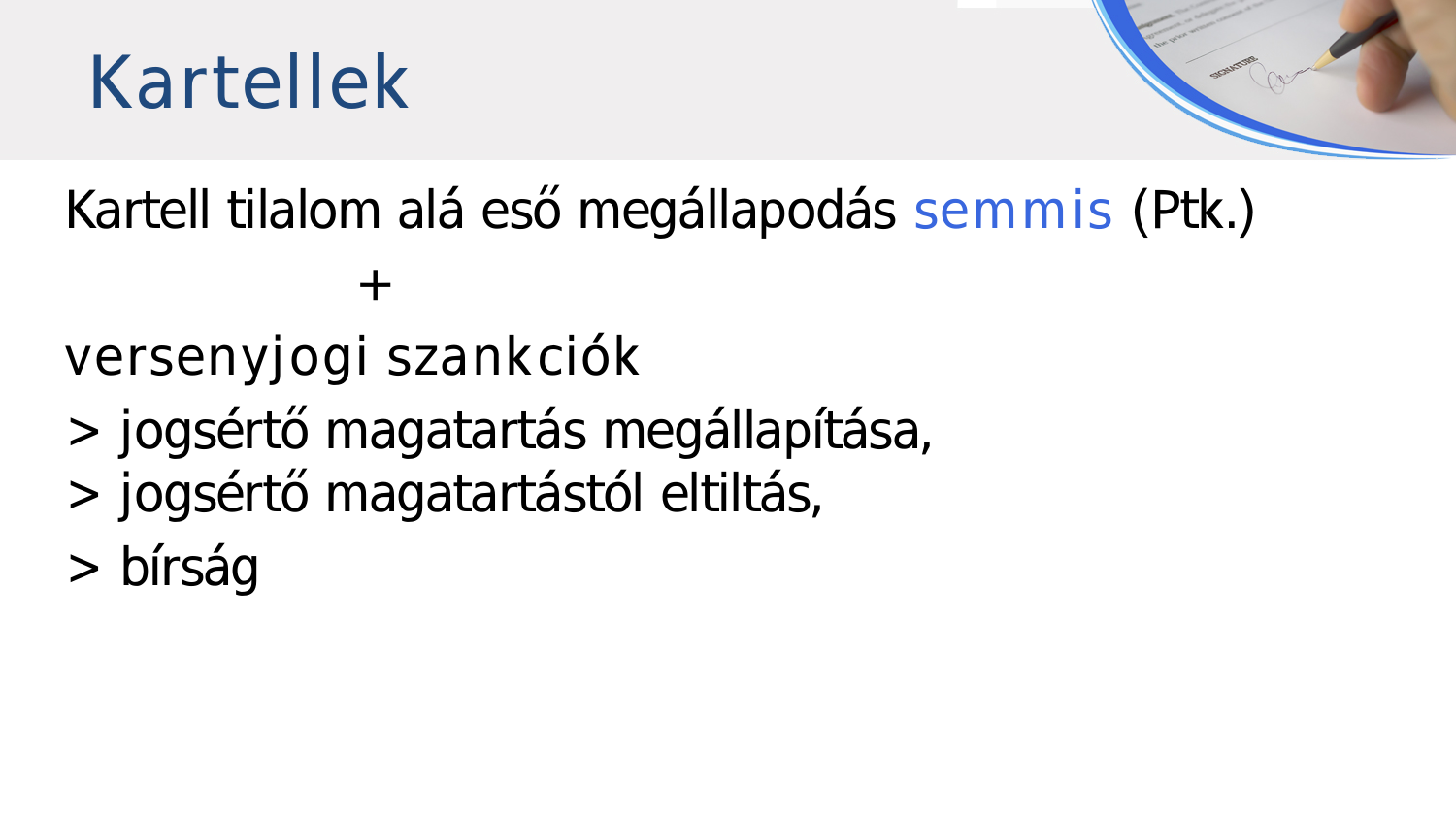

Kartellek
Kartell tilalom alá eső megállapodás semmis (Ptk.)
		+
versenyjogi szankciók
> jogsértő magatartás megállapítása,
> jogsértő magatartástól eltiltás,
> bírság